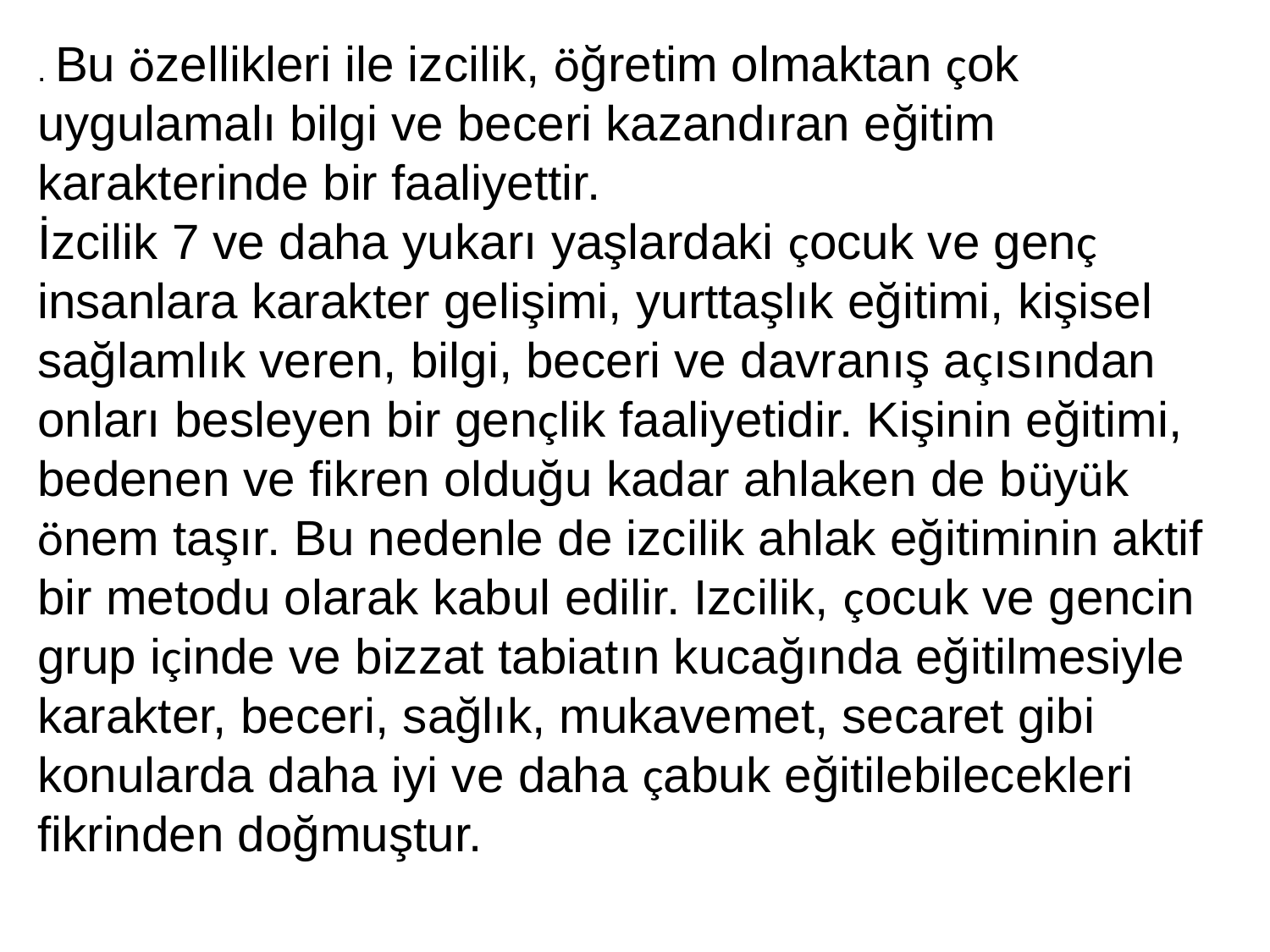

. Bu özellikleri ile izcilik, öğretim olmaktan çok uygulamalı bilgi ve beceri kazandıran eğitim karakterinde bir faaliyettir.
İzcilik 7 ve daha yukarı yaşlardaki çocuk ve genç insanlara karakter gelişimi, yurttaşlık eğitimi, kişisel sağlamlık veren, bilgi, beceri ve davranış açısından onları besleyen bir gençlik faaliyetidir. Kişinin eğitimi, bedenen ve fikren olduğu kadar ahlaken de büyük önem taşır. Bu nedenle de izcilik ahlak eğitiminin aktif bir metodu olarak kabul edilir. Izcilik, çocuk ve gencin grup içinde ve bizzat tabiatın kucağında eğitilmesiyle karakter, beceri, sağlık, mukavemet, secaret gibi konularda daha iyi ve daha çabuk eğitilebilecekleri fikrinden doğmuştur.